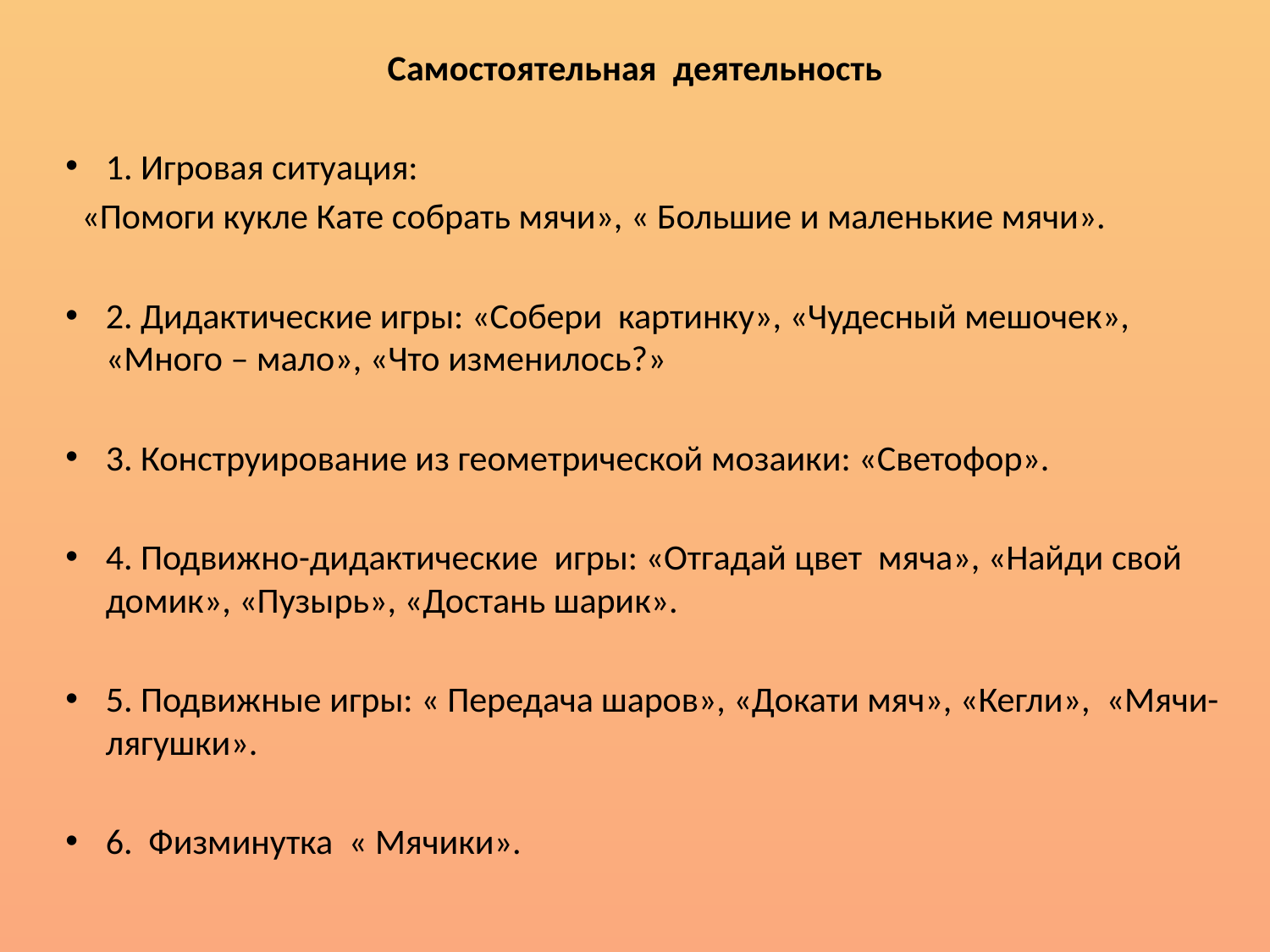

# Самостоятельная  деятельность

1. Игровая ситуация:
  «Помоги кукле Кате собрать мячи», « Большие и маленькие мячи».

2. Дидактические игры: «Собери  картинку», «Чудесный мешочек», «Много – мало», «Что изменилось?»

3. Конструирование из геометрической мозаики: «Светофор».

4. Подвижно-дидактические  игры: «Отгадай цвет  мяча», «Найди свой домик», «Пузырь», «Достань шарик».

5. Подвижные игры: « Передача шаров», «Докати мяч», «Кегли»,  «Мячи-лягушки».

6.  Физминутка  « Мячики».